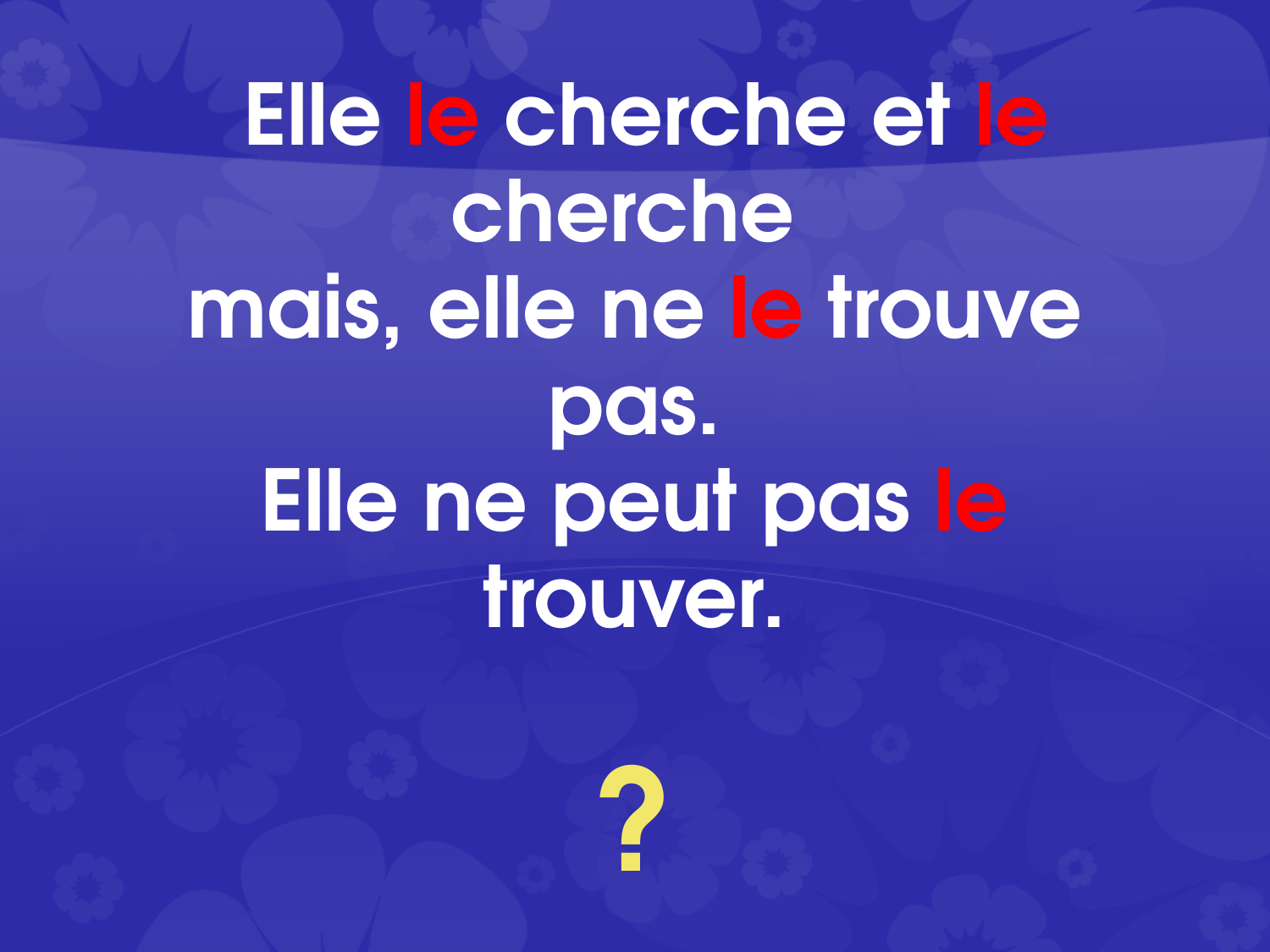

# Elle le cherche et le cherche mais, elle ne le trouve pas. Elle ne peut pas le trouver. ?